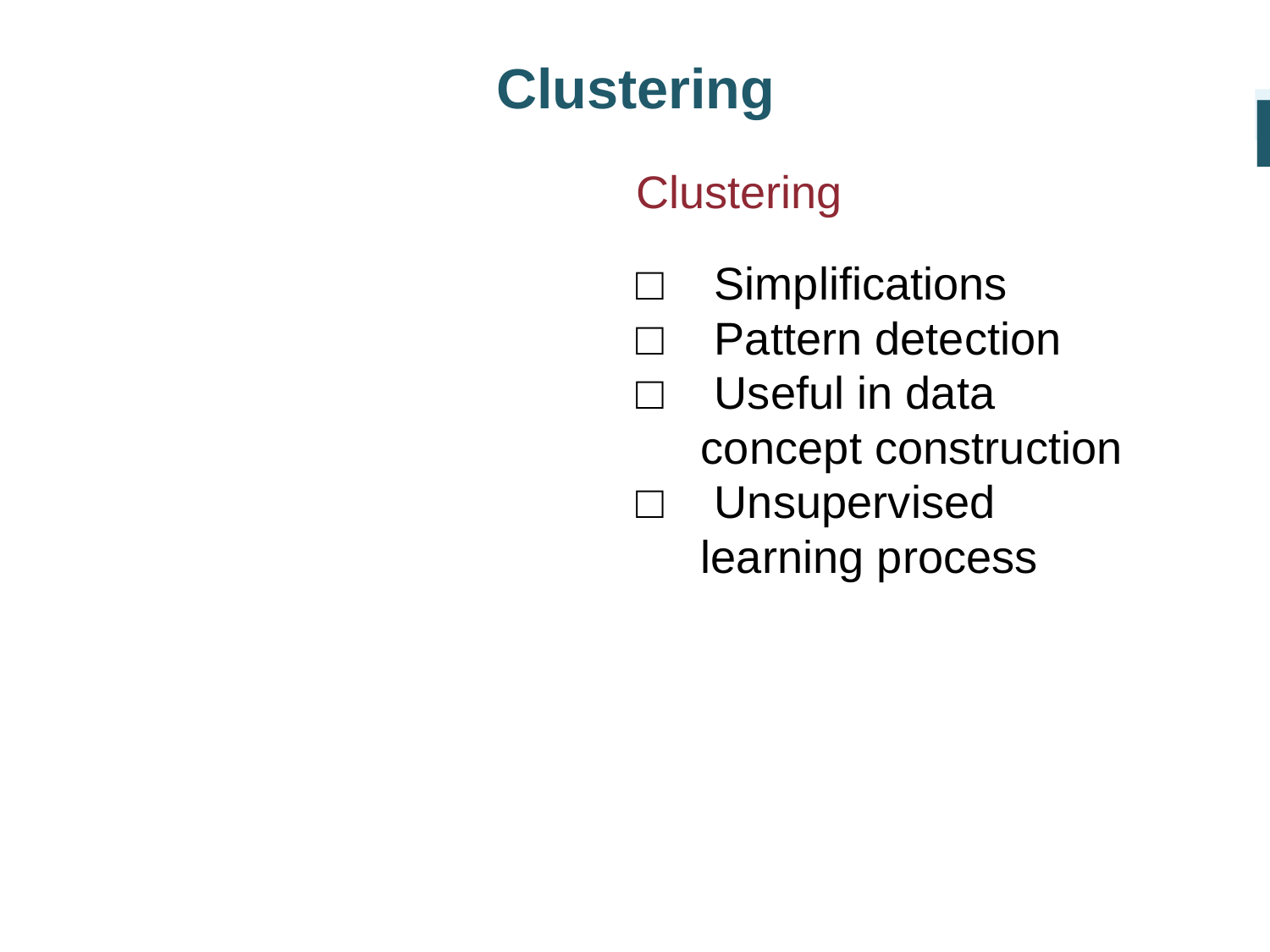

Clustering
I
Clustering
□    Simplifications
□    Pattern detection
□    Useful in data concept construction
□    Unsupervised learning process